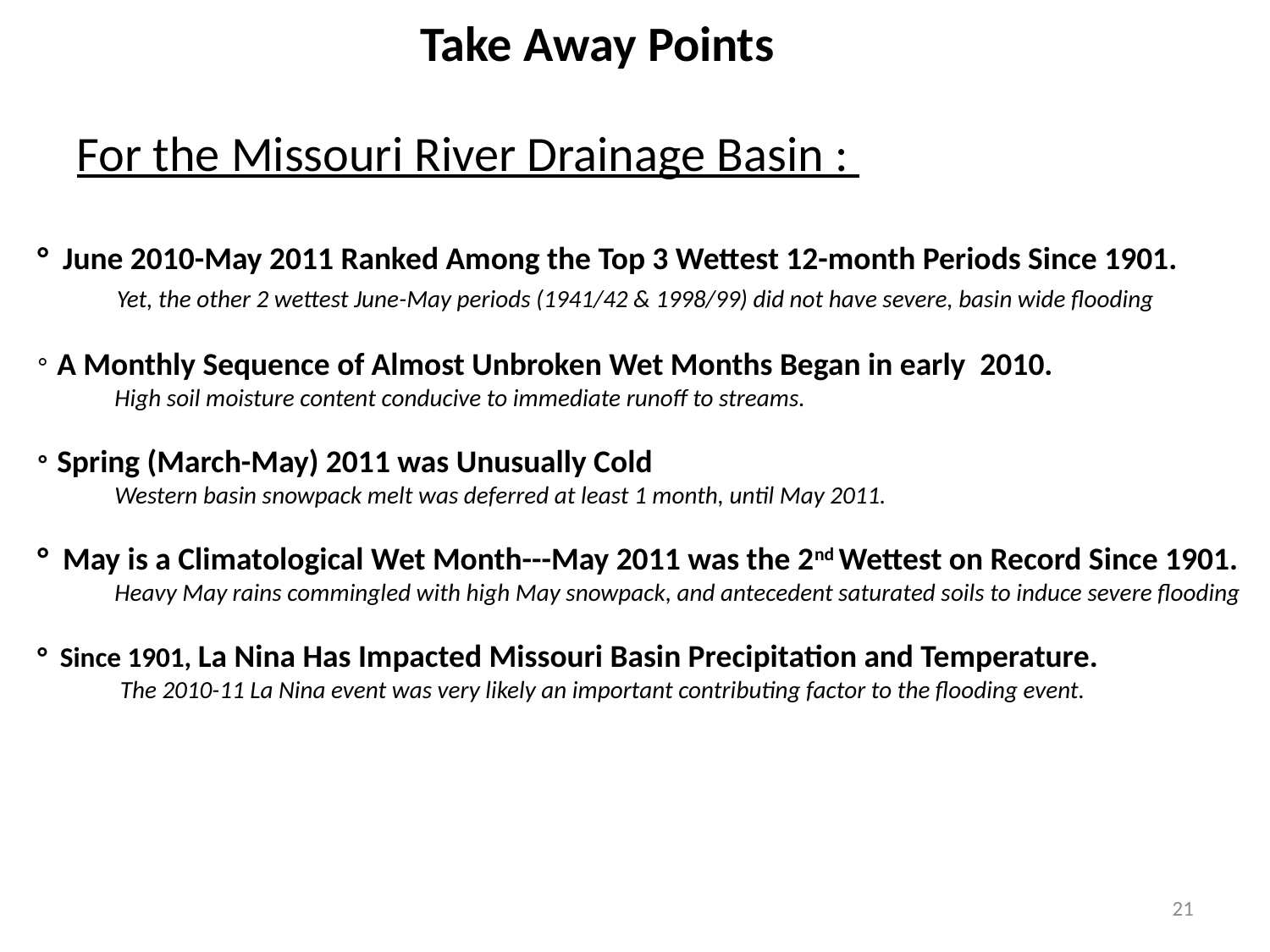

Take Away Points
For the Missouri River Drainage Basin :
°  June 2010-May 2011 Ranked Among the Top 3 Wettest 12-month Periods Since 1901.
           Yet, the other 2 wettest June-May periods (1941/42 & 1998/99) did not have severe, basin wide flooding

°  A Monthly Sequence of Almost Unbroken Wet Months Began in early  2010.
              High soil moisture content conducive to immediate runoff to streams.

°  Spring (March-May) 2011 was Unusually Cold
              Western basin snowpack melt was deferred at least 1 month, until May 2011.

°  May is a Climatological Wet Month---May 2011 was the 2nd Wettest on Record Since 1901.
              Heavy May rains commingled with high May snowpack, and antecedent saturated soils to induce severe flooding

°  Since 1901, La Nina Has Impacted Missouri Basin Precipitation and Temperature.
               The 2010-11 La Nina event was very likely an important contributing factor to the flooding event.
21